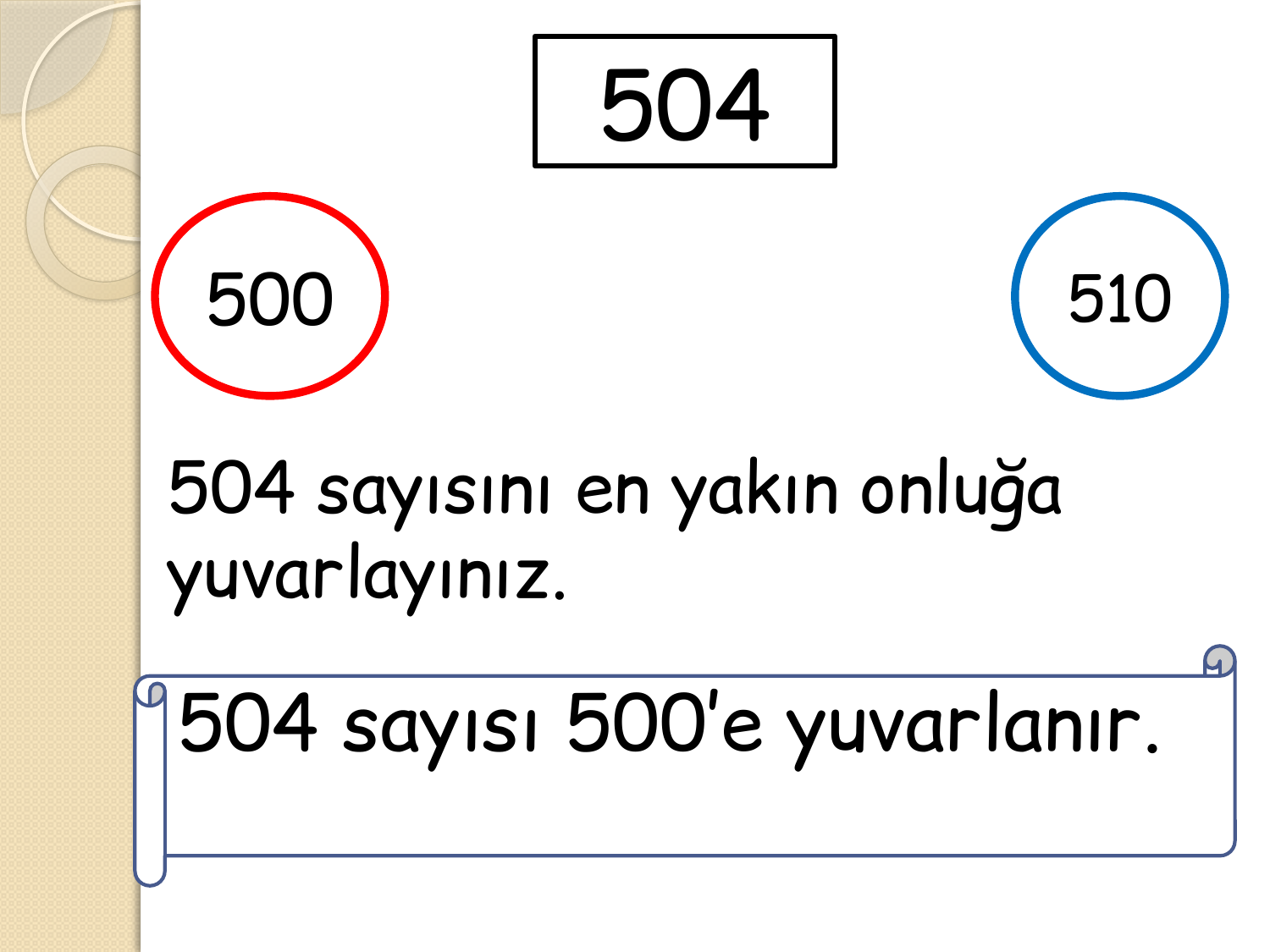

504
500
510
504 sayısını en yakın onluğa yuvarlayınız.
504 sayısı 500’e yuvarlanır.